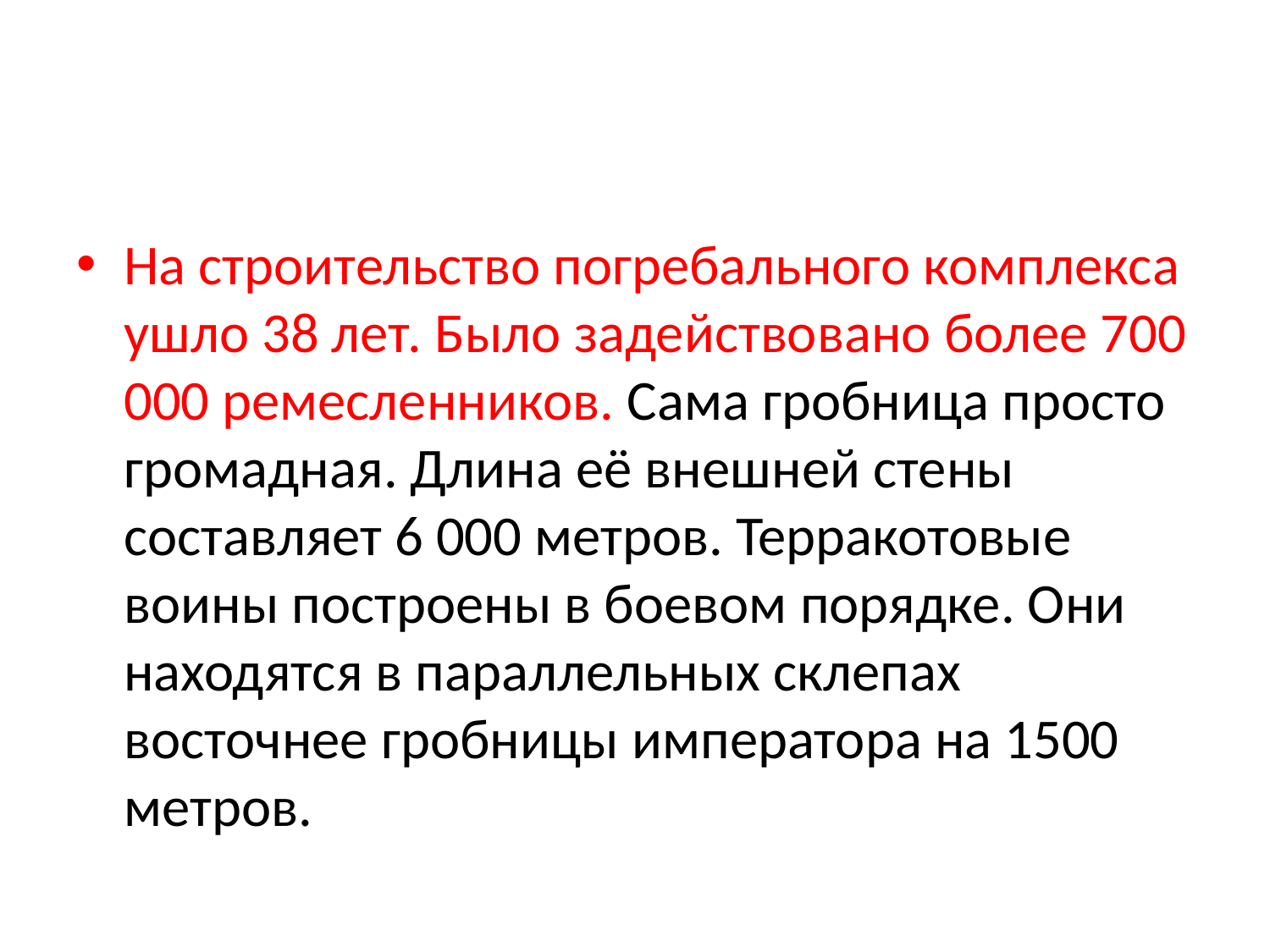

#
На строительство погребального комплекса ушло 38 лет. Было задействовано более 700 000 ремесленников. Сама гробница просто громадная. Длина её внешней стены составляет 6 000 метров. Терракотовые воины построены в боевом порядке. Они находятся в параллельных склепах восточнее гробницы императора на 1500 метров.